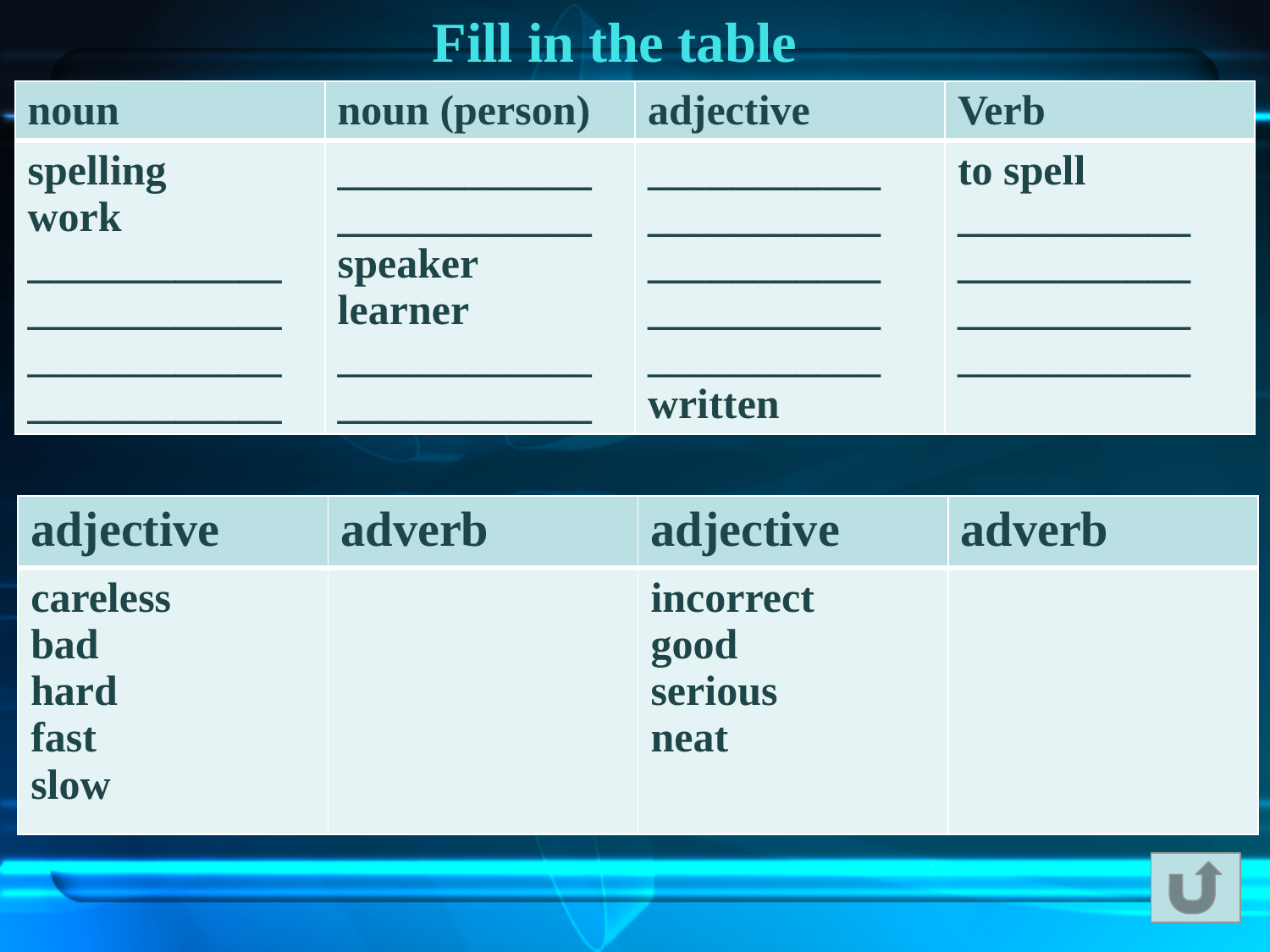

Fill in the table
| noun | noun (person) | adjective | Verb |
| --- | --- | --- | --- |
| spelling work \_\_\_\_\_\_\_\_\_\_\_\_ \_\_\_\_\_\_\_\_\_\_\_\_ \_\_\_\_\_\_\_\_\_\_\_\_ \_\_\_\_\_\_\_\_\_\_\_\_ | \_\_\_\_\_\_\_\_\_\_\_\_ \_\_\_\_\_\_\_\_\_\_\_\_ speaker learner \_\_\_\_\_\_\_\_\_\_\_\_ \_\_\_\_\_\_\_\_\_\_\_\_ | \_\_\_\_\_\_\_\_\_\_\_ \_\_\_\_\_\_\_\_\_\_\_ \_\_\_\_\_\_\_\_\_\_\_ \_\_\_\_\_\_\_\_\_\_\_ \_\_\_\_\_\_\_\_\_\_\_ written | to spell \_\_\_\_\_\_\_\_\_\_\_ \_\_\_\_\_\_\_\_\_\_\_ \_\_\_\_\_\_\_\_\_\_\_ \_\_\_\_\_\_\_\_\_\_\_ |
| adjective | adverb | adjective | adverb |
| --- | --- | --- | --- |
| careless bad hard fast slow |  | incorrect good serious neat |  |